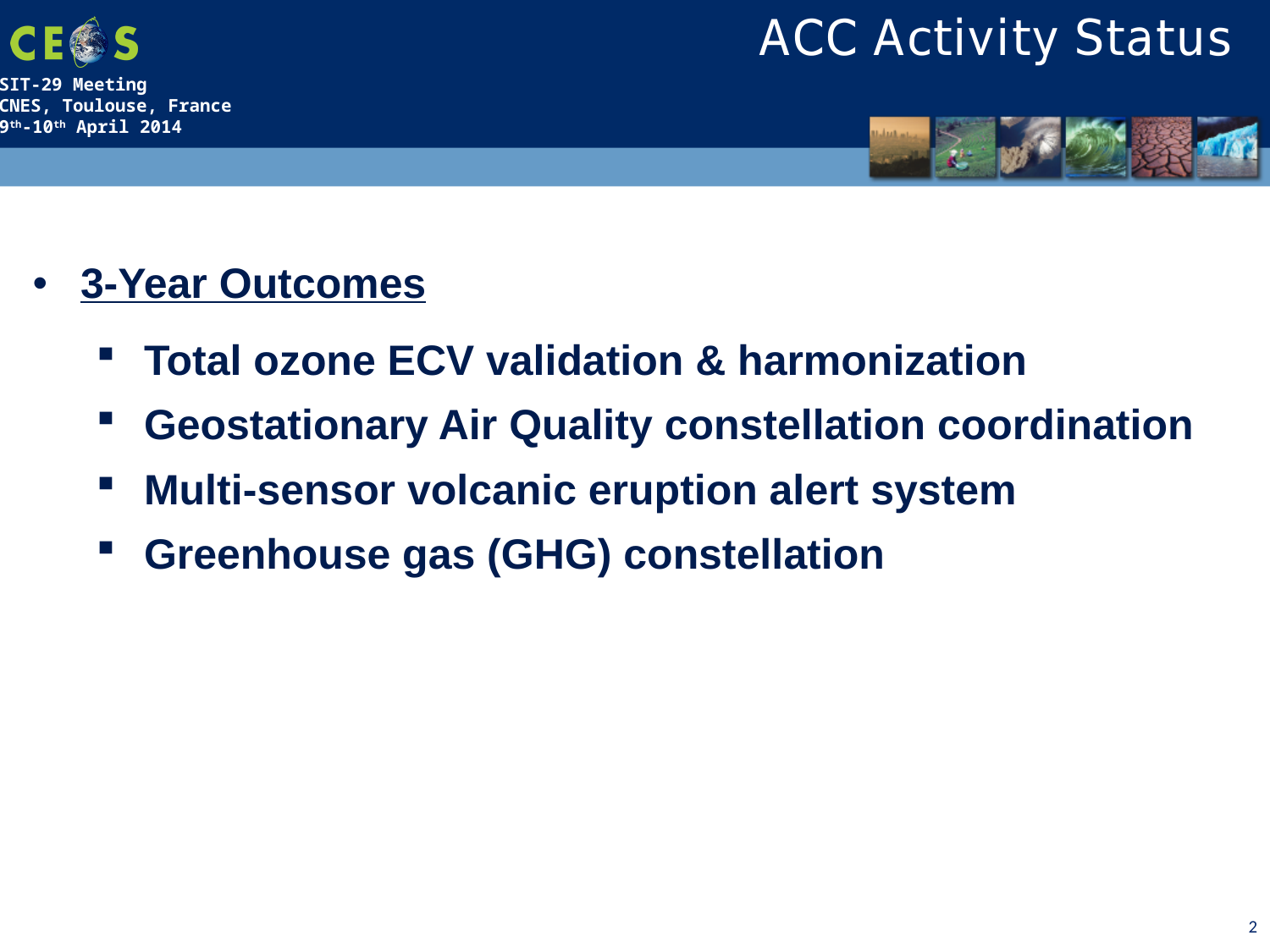

ACC Activity Status

3-Year Outcomes

Total ozone ECV validation & harmonization
Geostationary Air Quality constellation coordination
Multi-sensor volcanic eruption alert system
Greenhouse gas (GHG) constellation

2